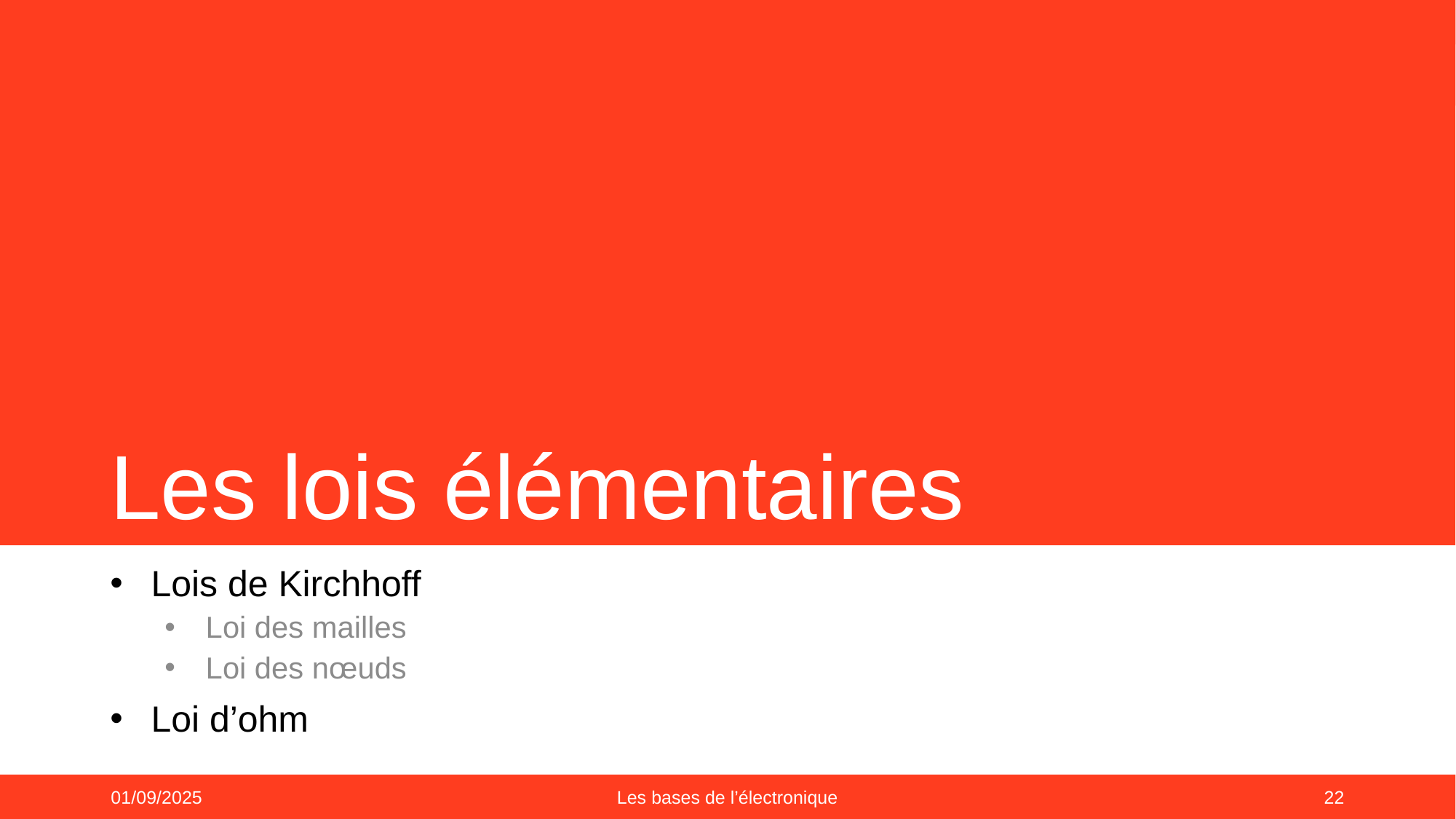

# Les lois élémentaires
Lois de Kirchhoff
Loi des mailles
Loi des nœuds
Loi d’ohm
01/09/2025
Les bases de l’électronique
22